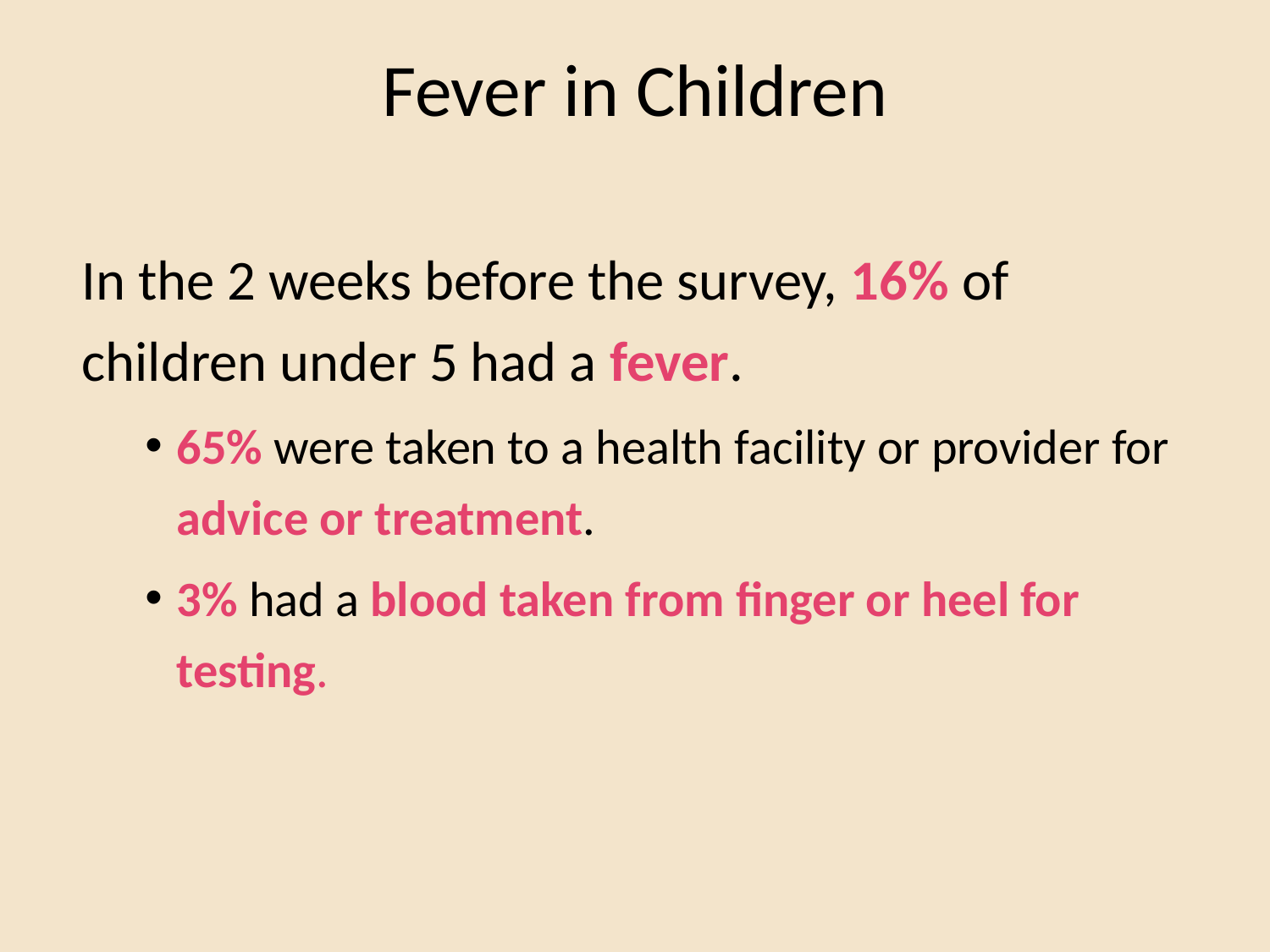

# Fever in Children
In the 2 weeks before the survey, 16% of children under 5 had a fever.
65% were taken to a health facility or provider for advice or treatment.
3% had a blood taken from finger or heel for testing.